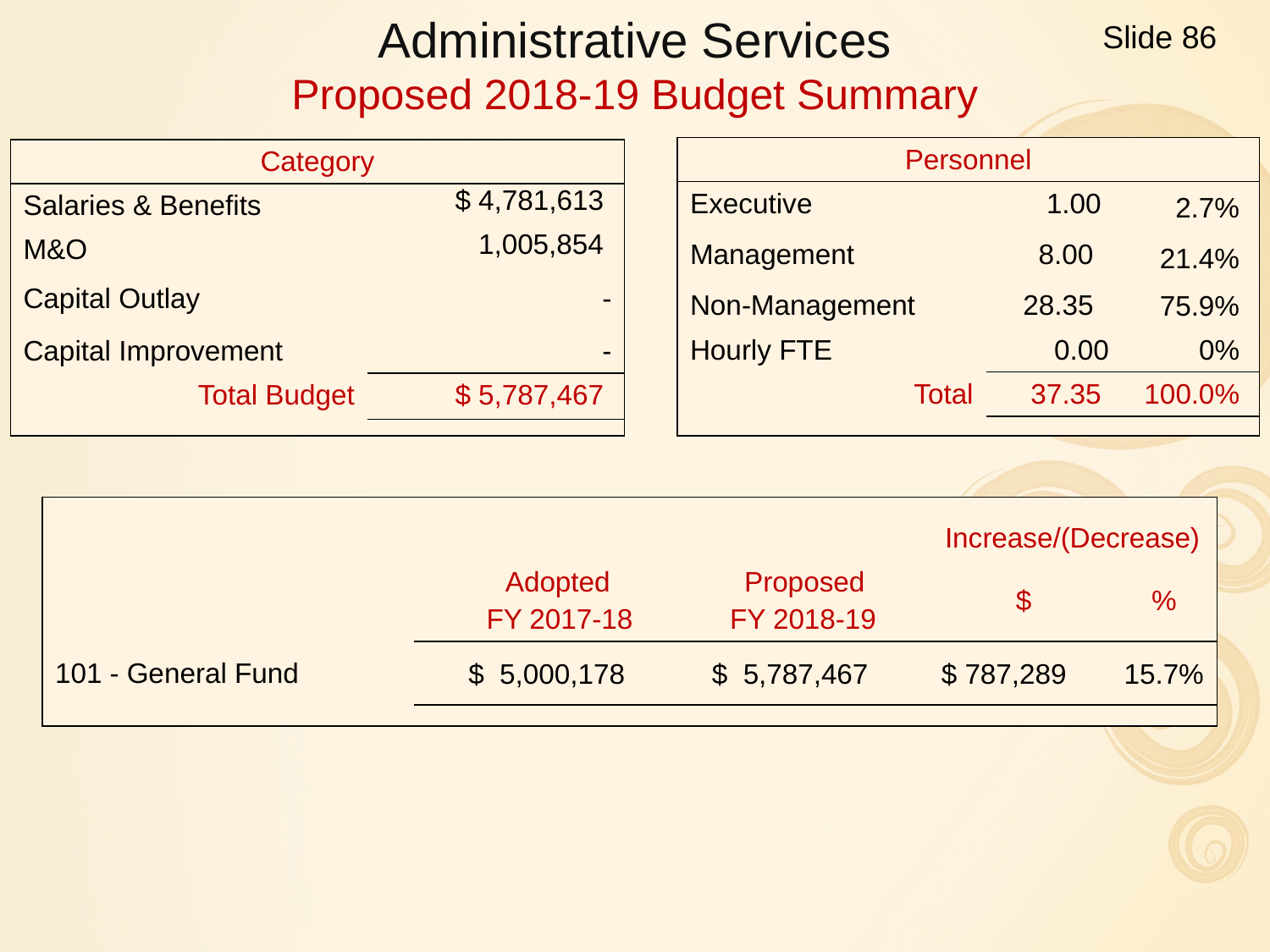

Slide 86
# Administrative Services Proposed 2018-19 Budget Summary
| Personnel |  |  |
| --- | --- | --- |
| Executive | 1.00 | 2.7% |
| Management | 8.00 | 21.4% |
| Non-Management | 28.35 | 75.9% |
| Hourly FTE | 0.00 | 0% |
| Total | 37.35 | 100.0% |
|  |  |  |
| Category |  |
| --- | --- |
| Salaries & Benefits | $ 4,781,613 |
| M&O | 1,005,854 |
| Capital Outlay | - |
| Capital Improvement | - |
| Total Budget | $ 5,787,467 |
|  |  |
|  | Adopted FY 2017-18 | Proposed FY 2018-19 | Increase/(Decrease) |  |
| --- | --- | --- | --- | --- |
|  |  |  | $ | % |
| 101 - General Fund | $ 5,000,178 | $ 5,787,467 | $ 787,289 | 15.7% |
|  |  |  |  |  |